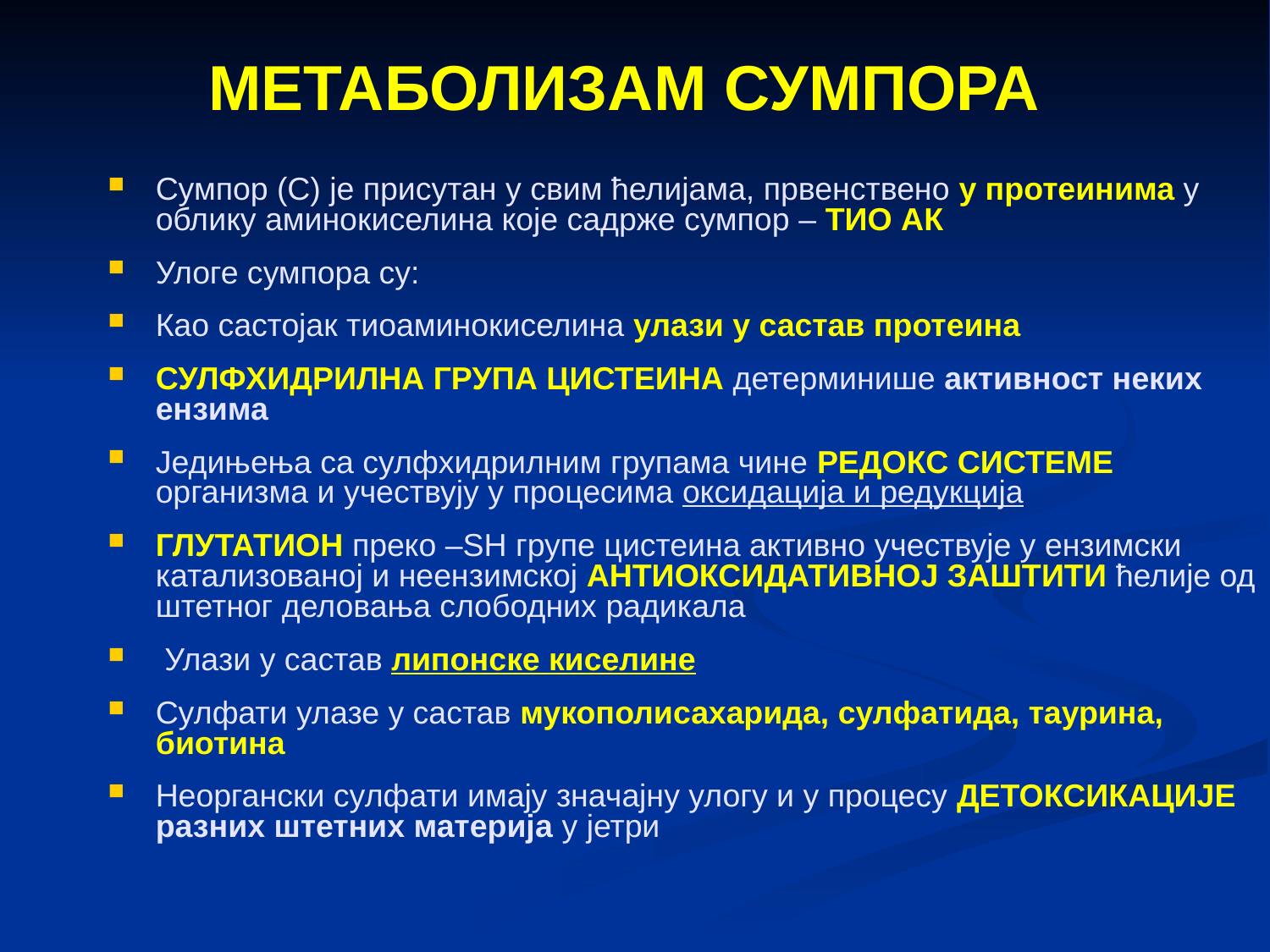

# МЕТАБОЛИЗАМ СУМПОРА
Сумпор (С) је присутан у свим ћелијама, првенствено у протеинима у облику аминокиселина које садрже сумпор – ТИО АК

Улоге сумпора су:

Као састојак тиоаминокиселина улази у састав протеина

СУЛФХИДРИЛНА ГРУПА ЦИСТЕИНА детерминише активност неких ензима

Једињења са сулфхидрилним групама чине РЕДОКС СИСТЕМЕ организма и учествују у процесима оксидација и редукција

ГЛУТАТИОН преко –SH групе цистеина активно учествује у ензимски катализованој и неензимској АНТИОКСИДАТИВНОЈ ЗАШТИТИ ћелије од штетног деловања слободних радикала

 Улази у састав липонске киселине

Сулфати улазе у састав мукополисахарида, сулфатида, таурина, биотина

Неоргански сулфати имају значајну улогу и у процесу ДЕТОКСИКАЦИЈЕ разних штетних материја у јетри